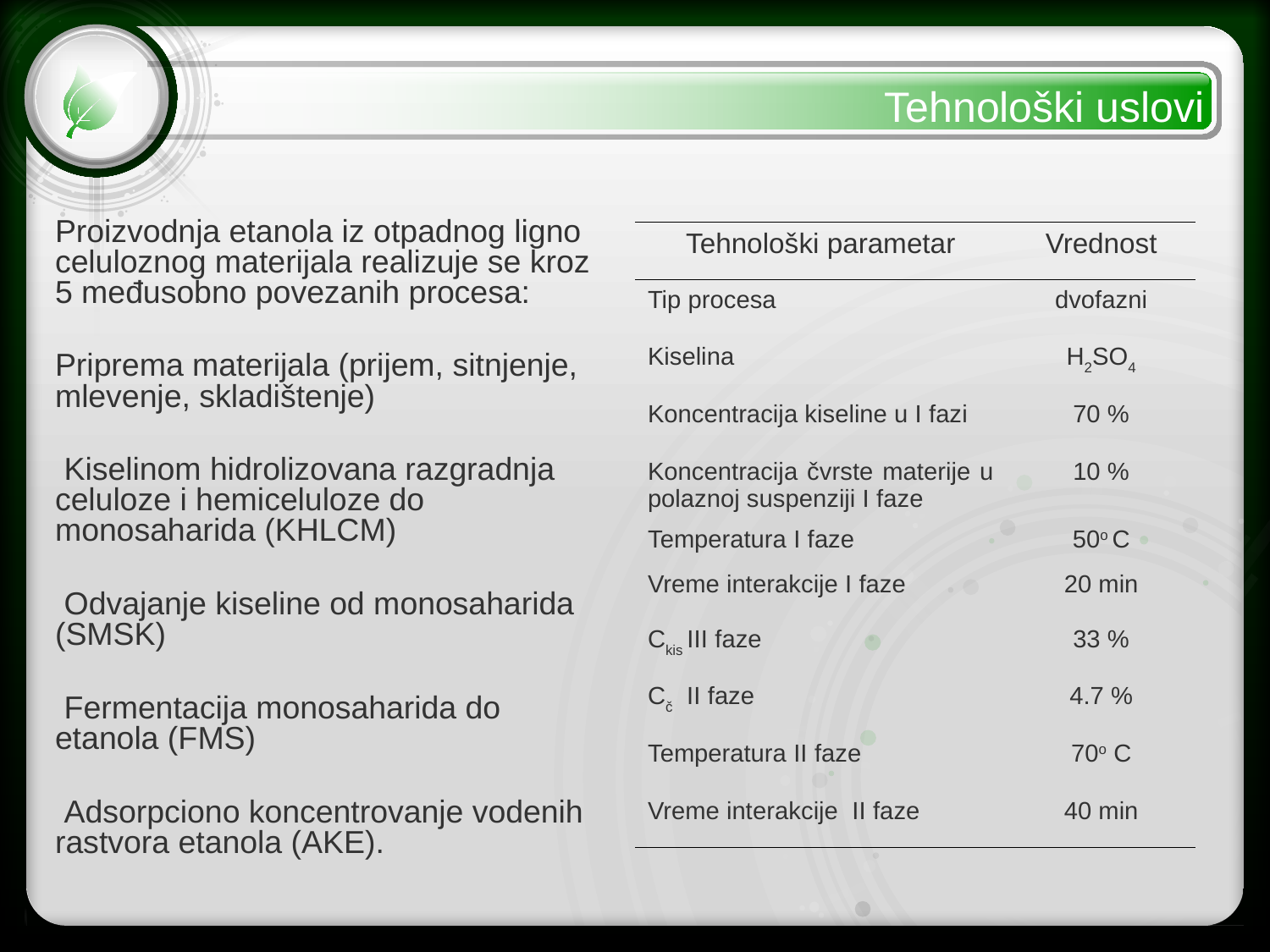

Tehnološki uslovi
Proizvodnja etanola iz otpadnog ligno celuloznog materijala realizuje se kroz 5 međusobno povezanih procesa:

Priprema materijala (prijem, sitnjenje, mlevenje, skladištenje)

 Kiselinom hidrolizovana razgradnja celuloze i hemiceluloze do monosaharida (KHLCM)

 Odvajanje kiseline od monosaharida (SMSK)

 Fermentacija monosaharida do etanola (FMS)

 Adsorpciono koncentrovanje vodenih rastvora etanola (AKE).

| Tehnološki parametar | Vrednost |
| --- | --- |
| Tip procesa | dvofazni |
| Kiselina | H2SO4 |
| Koncentracija kiseline u I fazi | 70 % |
| Koncentracija čvrste materije u polaznoj suspenziji I faze | 10 % |
| Temperatura I faze | 50o C |
| Vreme interakcije I faze | 20 min |
| Ckis III faze | 33 % |
| Cč II faze | 4.7 % |
| Temperatura II faze | 70o C |
| Vreme interakcije II faze | 40 min |